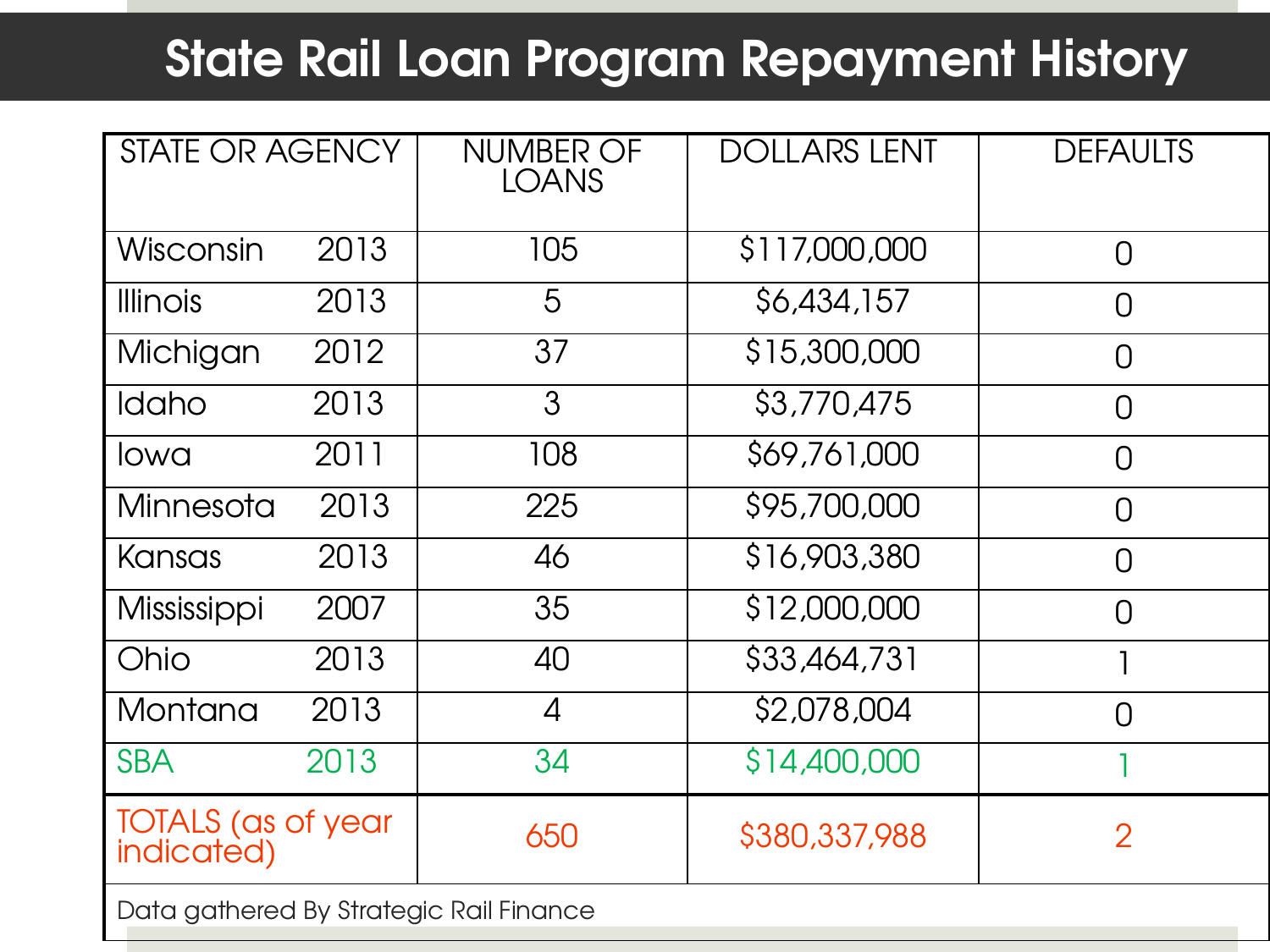

State Rail Loan Program Repayment History
| STATE OR AGENCY | NUMBER OF LOANS | DOLLARS LENT | DEFAULTS |
| --- | --- | --- | --- |
| Wisconsin 2013 | 105 | $117,000,000 | 0 |
| Illinois 2013 | 5 | $6,434,157 | 0 |
| Michigan 2012 | 37 | $15,300,000 | 0 |
| Idaho 2013 | 3 | $3,770,475 | 0 |
| Iowa 2011 | 108 | $69,761,000 | 0 |
| Minnesota 2013 | 225 | $95,700,000 | 0 |
| Kansas 2013 | 46 | $16,903,380 | 0 |
| Mississippi 2007 | 35 | $12,000,000 | 0 |
| Ohio 2013 | 40 | $33,464,731 | 1 |
| Montana 2013 | 4 | $2,078,004 | 0 |
| SBA 2013 | 34 | $14,400,000 | 1 |
| TOTALS (as of year indicated) | 650 | $380,337,988 | 2 |
| Data gathered By Strategic Rail Finance |  |  |  |